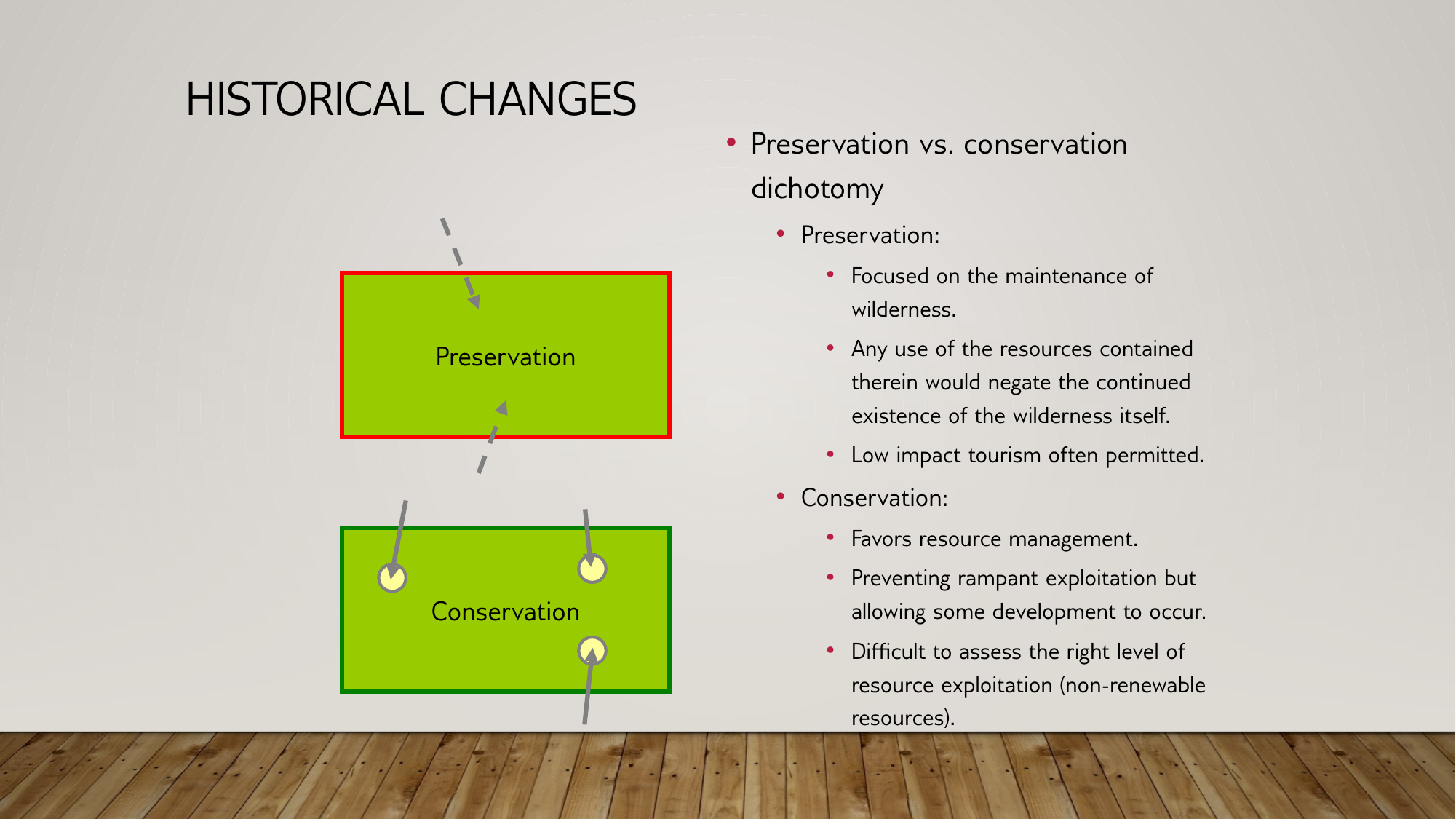

# Historical Changes
Preservation vs. conservation dichotomy
Preservation:
Focused on the maintenance of wilderness.
Any use of the resources contained therein would negate the continued existence of the wilderness itself.
Low impact tourism often permitted.
Conservation:
Favors resource management.
Preventing rampant exploitation but allowing some development to occur.
Difficult to assess the right level of resource exploitation (non-renewable resources).

Preservation

Conservation